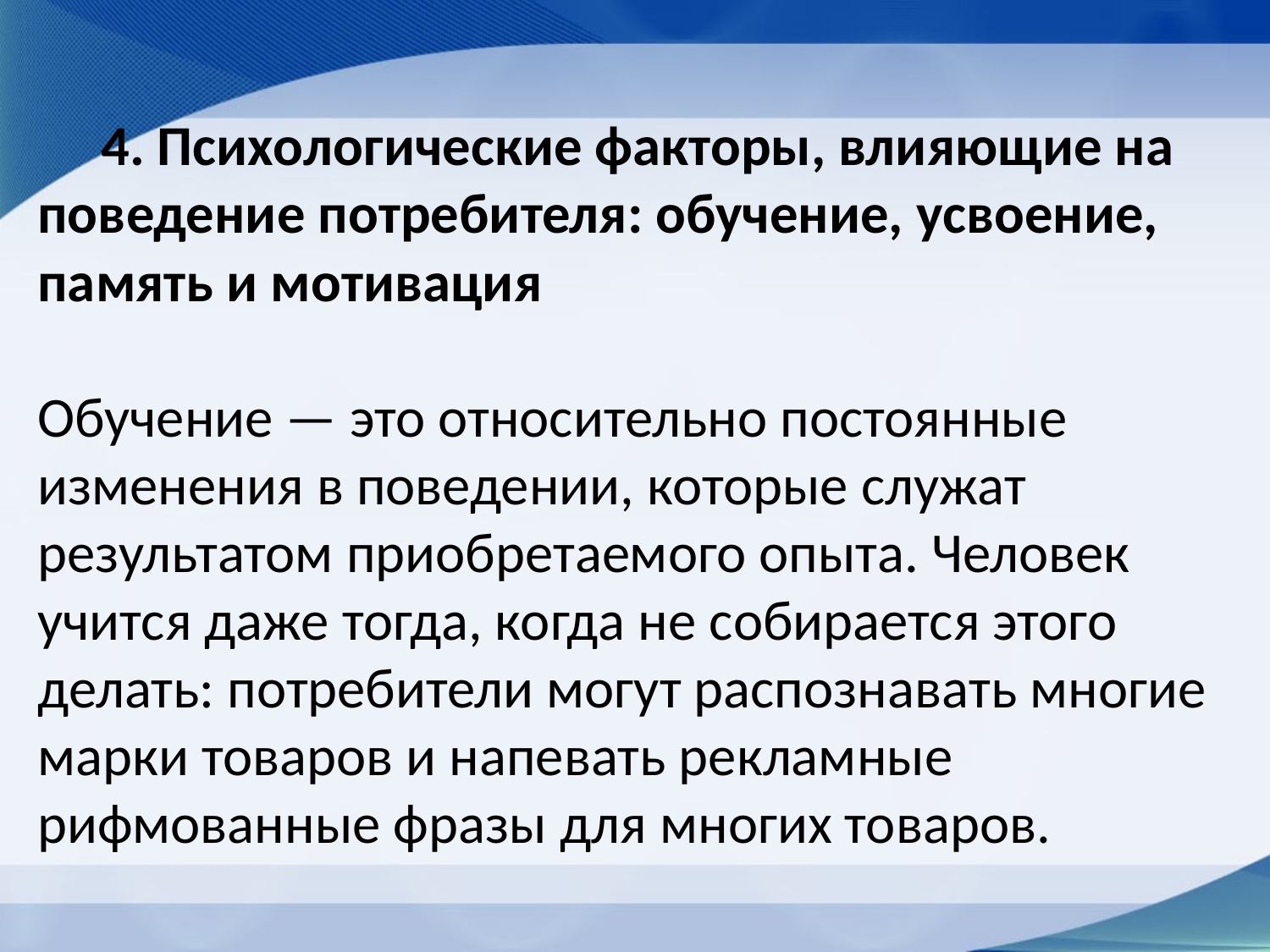

# 4. Психологические факторы, влияющие на поведение потребителя: обучение, усвоение, память и мотивация   Обучение — это относительно постоянные изменения в поведении, которые служат результатом приобретаемого опыта. Человек учится даже тогда, когда не собирается этого делать: потребители могут распознавать многие марки товаров и напевать рекламные рифмованные фразы для многих товаров.